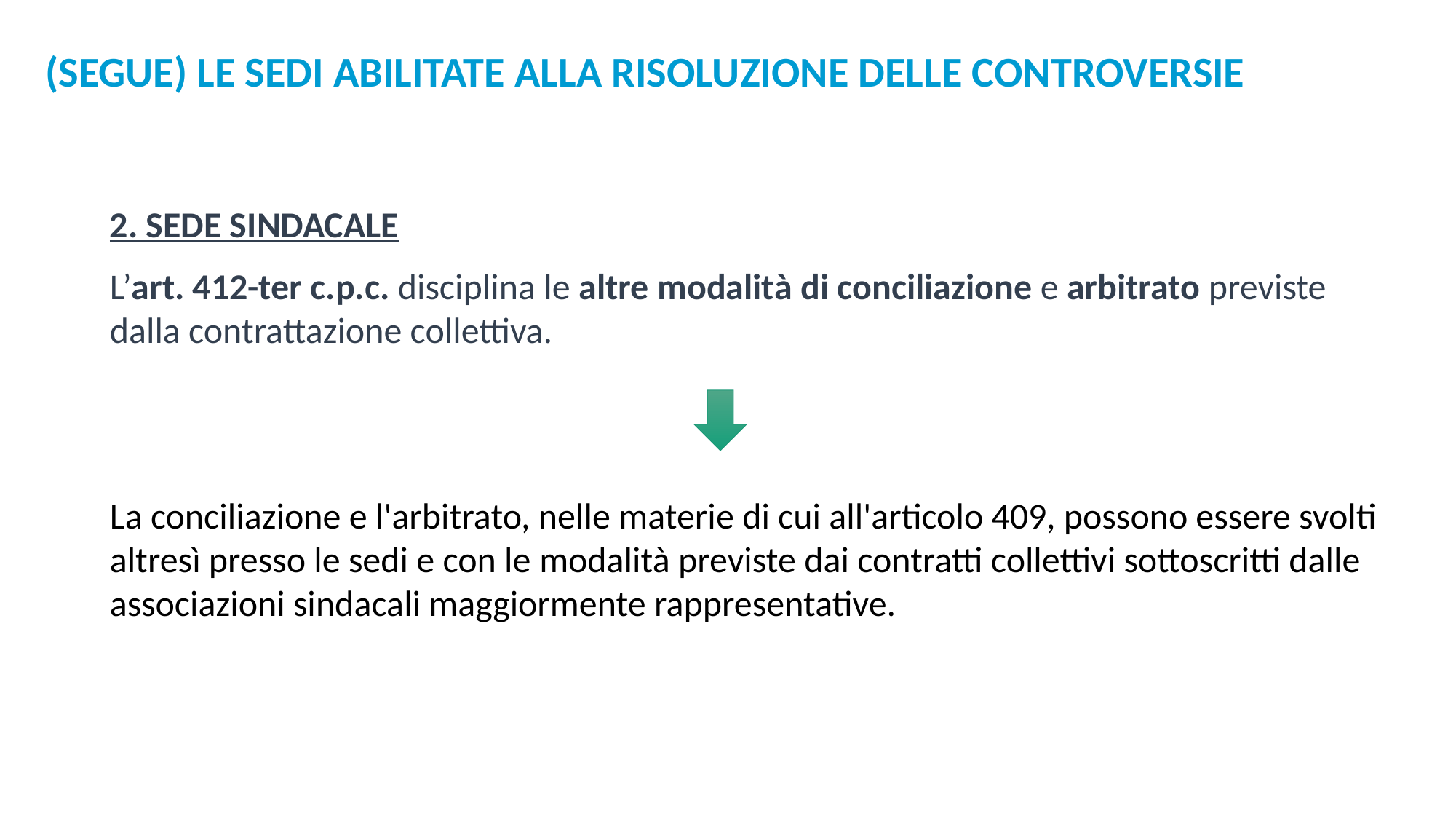

(segue) le sedi abilitate alla risoluzione delle controversie
2. SEDE SINDACALE
L’art. 412-ter c.p.c. disciplina le altre modalità di conciliazione e arbitrato previste dalla contrattazione collettiva.

La conciliazione e l'arbitrato, nelle materie di cui all'articolo 409, possono essere svolti altresì presso le sedi e con le modalità previste dai contratti collettivi sottoscritti dalle associazioni sindacali maggiormente rappresentative.